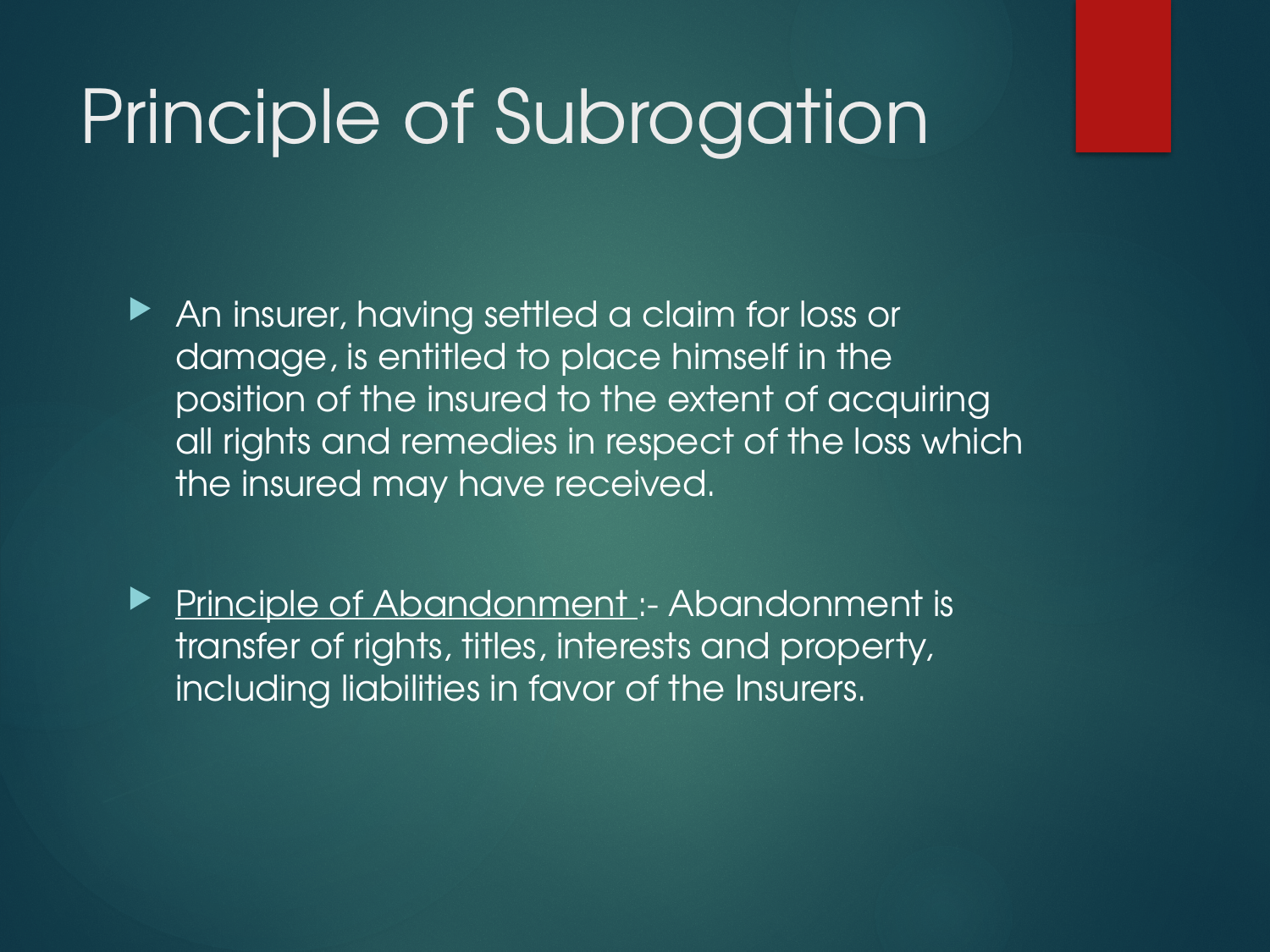

# Principle of Subrogation
An insurer, having settled a claim for loss or damage, is entitled to place himself in the position of the insured to the extent of acquiring all rights and remedies in respect of the loss which the insured may have received.

Principle of Abandonment :- Abandonment is transfer of rights, titles, interests and property, including liabilities in favor of the Insurers.